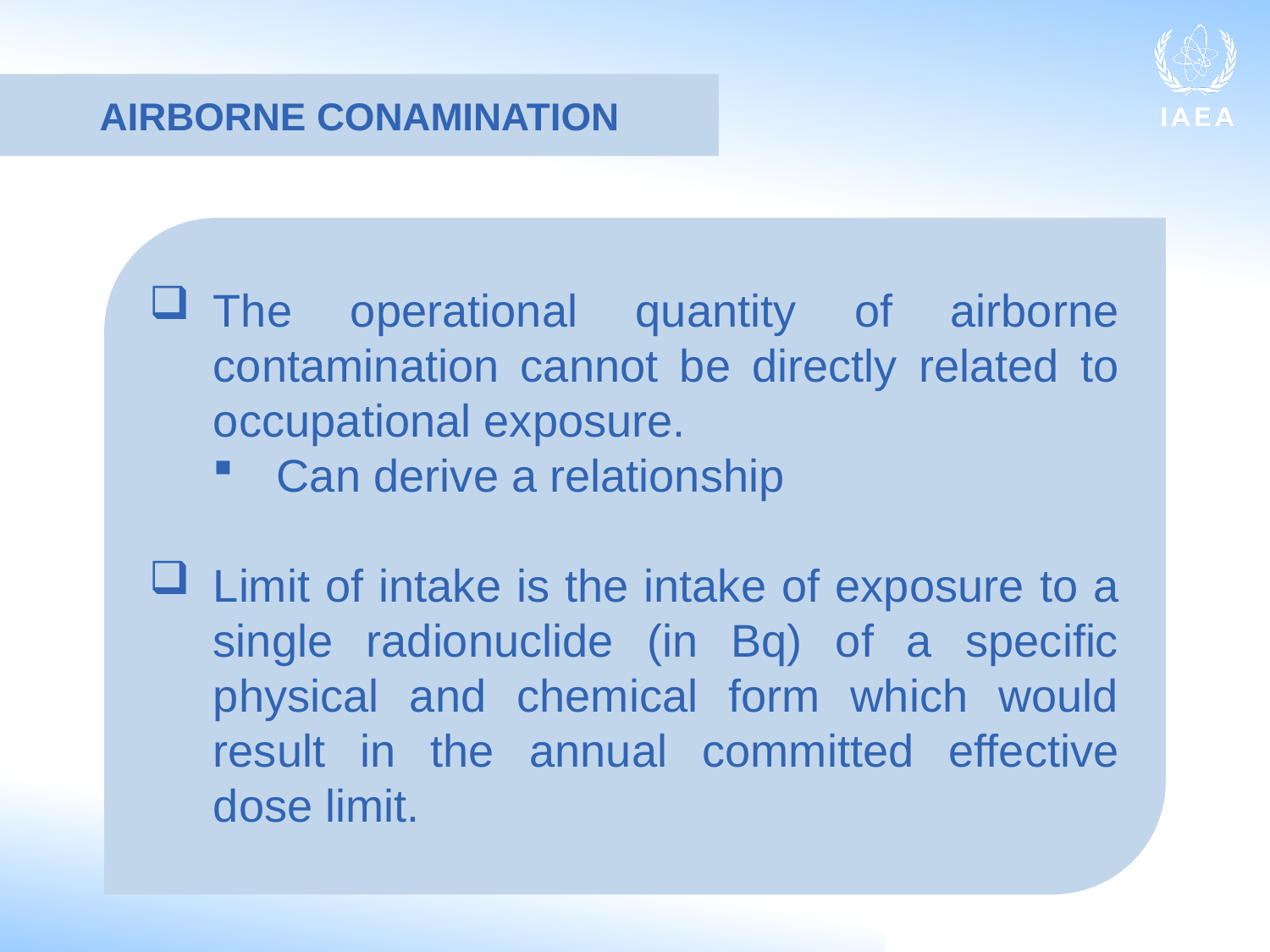

AIRBORNE CONAMINATION
The operational quantity of airborne contamination cannot be directly related to occupational exposure.
Can derive a relationship

Limit of intake is the intake of exposure to a single radionuclide (in Bq) of a specific physical and chemical form which would result in the annual committed effective dose limit.